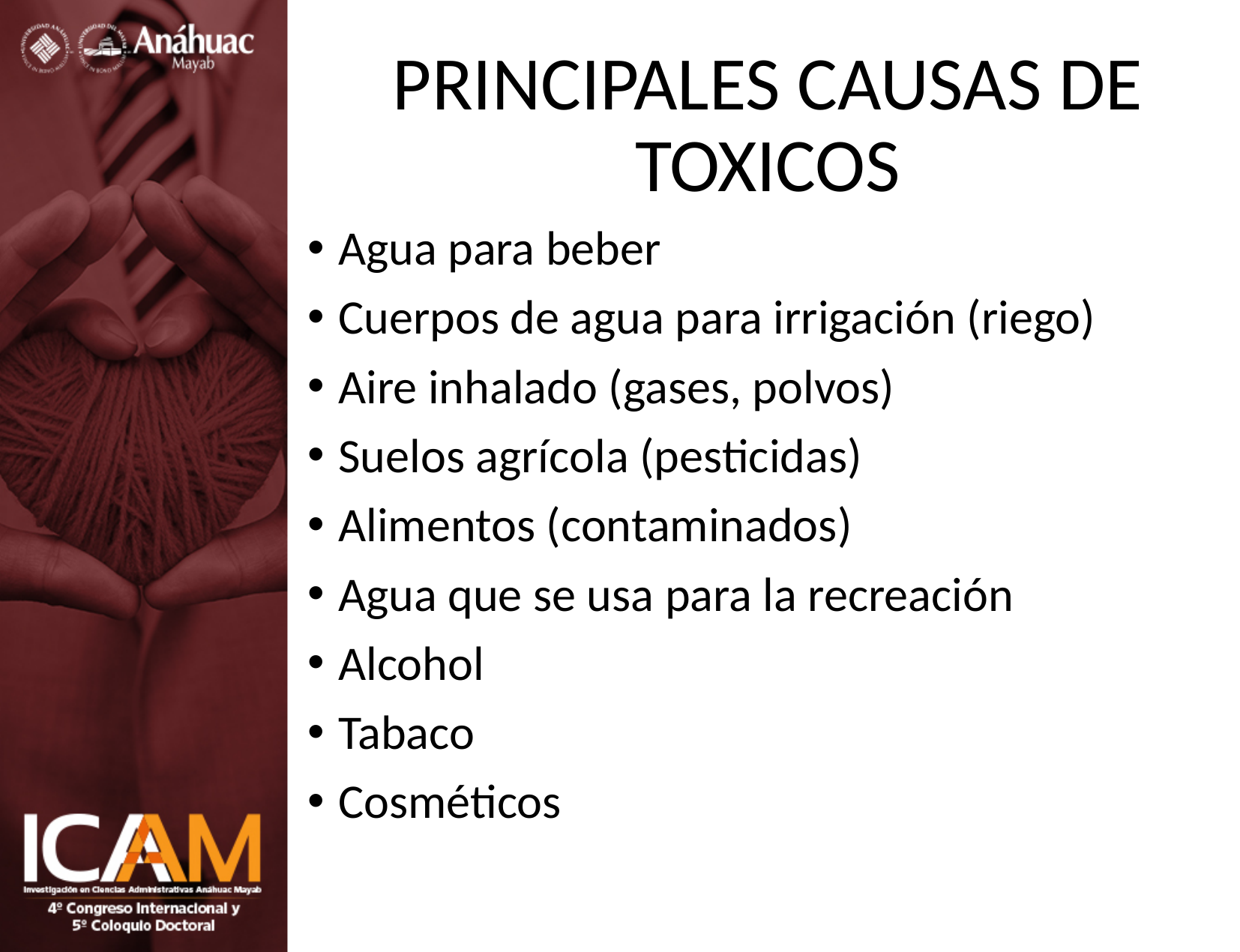

# PRINCIPALES CAUSAS DE TOXICOS
Agua para beber
Cuerpos de agua para irrigación (riego)
Aire inhalado (gases, polvos)
Suelos agrícola (pesticidas)
Alimentos (contaminados)
Agua que se usa para la recreación
Alcohol
Tabaco
Cosméticos